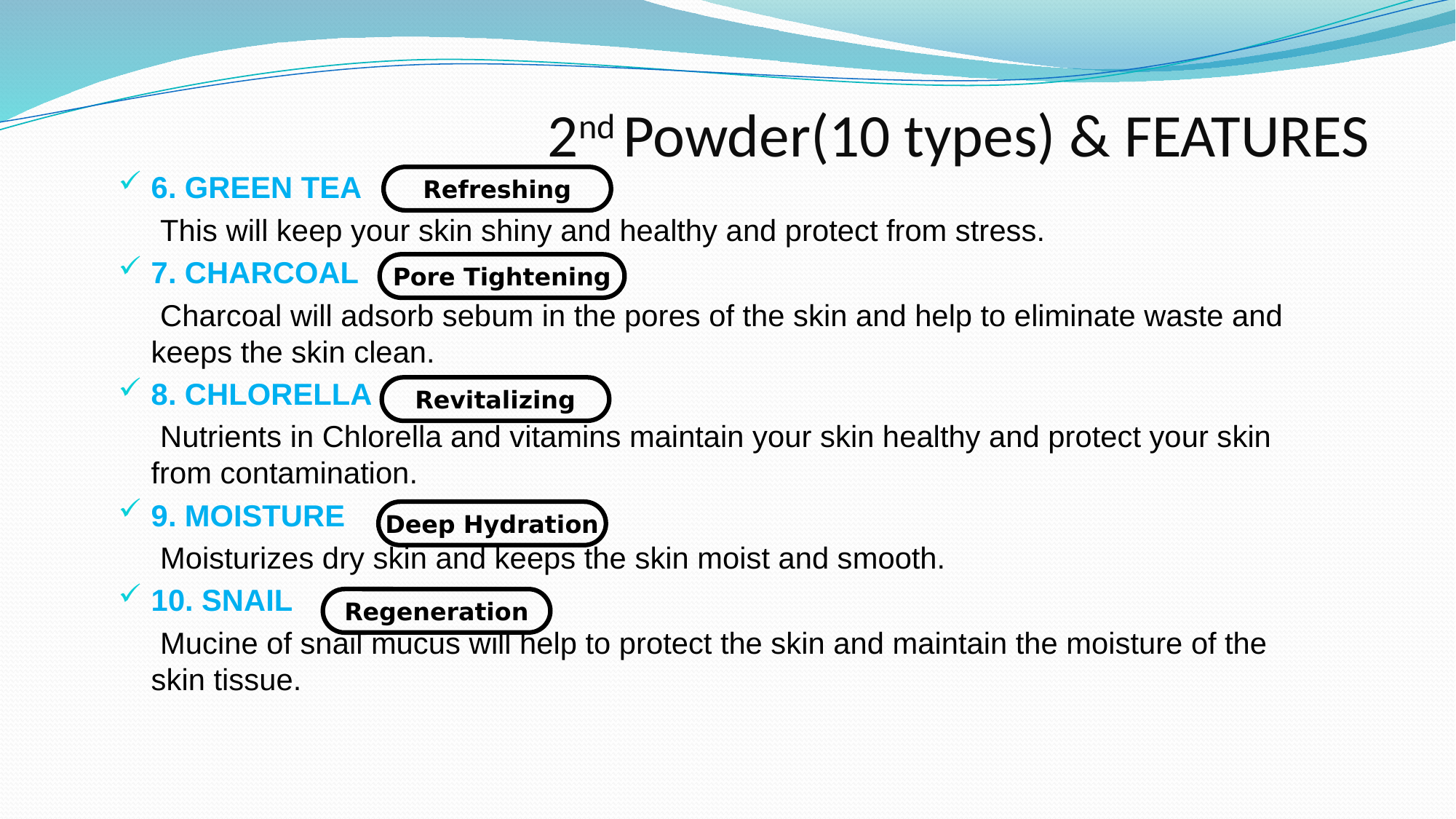

# 2nd Powder(10 types) & FEATURES
6. GREEN TEA
     This will keep your skin shiny and healthy and protect from stress.
7. CHARCOAL
     Charcoal will adsorb sebum in the pores of the skin and help to eliminate waste and keeps the skin clean.
8. CHLORELLA
     Nutrients in Chlorella and vitamins maintain your skin healthy and protect your skin from contamination.
9. MOISTURE
     Moisturizes dry skin and keeps the skin moist and smooth.
10. SNAIL
     Mucine of snail mucus will help to protect the skin and maintain the moisture of the skin tissue.
Refreshing
Pore Tightening
Revitalizing
Deep Hydration
Regeneration